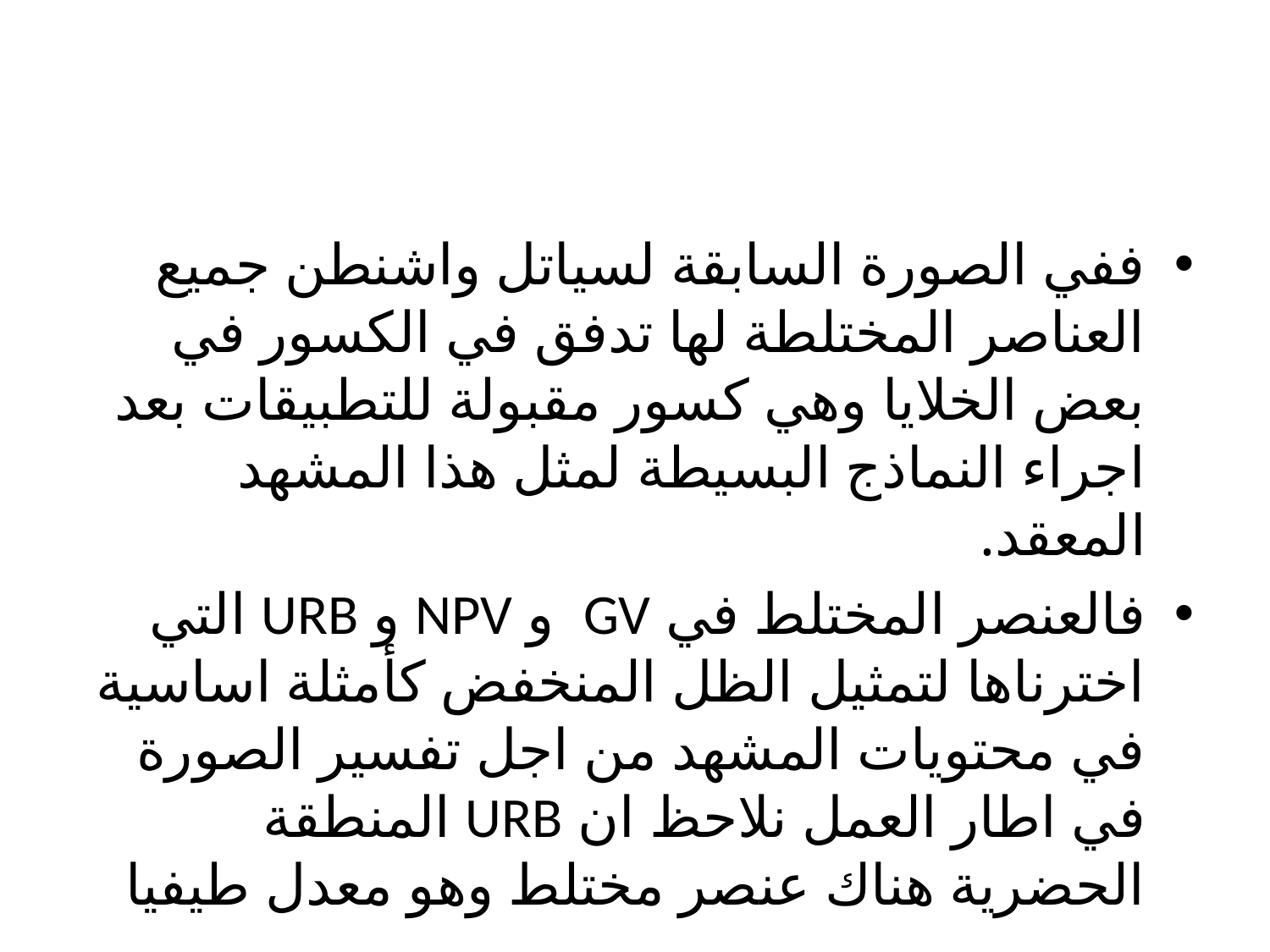

ففي الصورة السابقة لسياتل واشنطن جميع العناصر المختلطة لها تدفق في الكسور في بعض الخلايا وهي كسور مقبولة للتطبيقات بعد اجراء النماذج البسيطة لمثل هذا المشهد المعقد.
فالعنصر المختلط في GV  و NPV و URB التي اخترناها لتمثيل الظل المنخفض كأمثلة اساسية في محتويات المشهد من اجل تفسير الصورة في اطار العمل نلاحظ ان URB المنطقة الحضرية هناك عنصر مختلط وهو معدل طيفيا